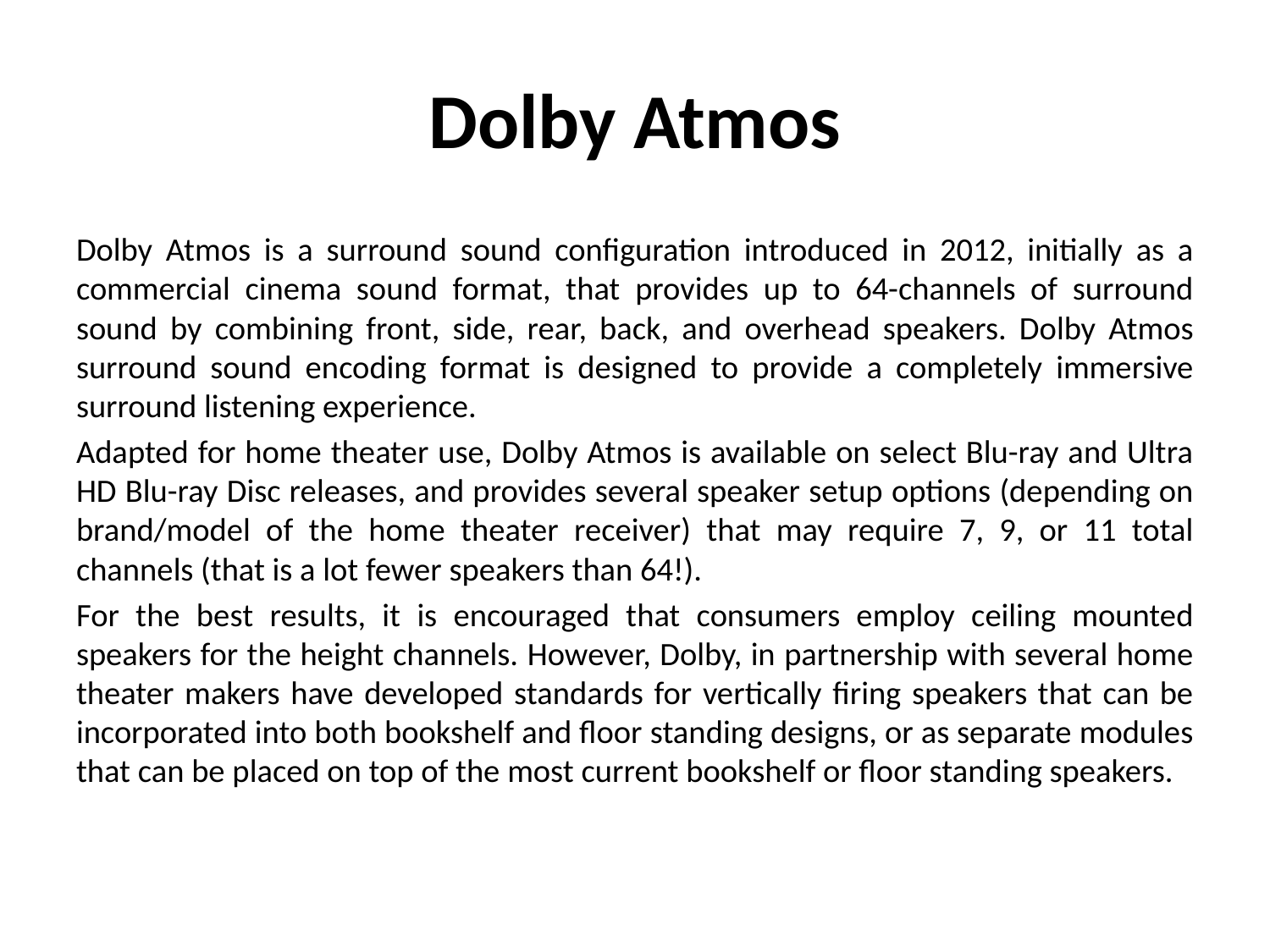

# Dolby Atmos
Dolby Atmos is a surround sound configuration introduced in 2012, initially as a commercial cinema sound format, that provides up to 64-channels of surround sound by combining front, side, rear, back, and overhead speakers. Dolby Atmos surround sound encoding format is designed to provide a completely immersive surround listening experience.
Adapted for home theater use, Dolby Atmos is available on select Blu-ray and Ultra HD Blu-ray Disc releases, and provides several speaker setup options (depending on brand/model of the home theater receiver) that may require 7, 9, or 11 total channels (that is a lot fewer speakers than 64!).
For the best results, it is encouraged that consumers employ ceiling mounted speakers for the height channels. However, Dolby, in partnership with several home theater makers have developed standards for vertically firing speakers that can be incorporated into both bookshelf and floor standing designs, or as separate modules that can be placed on top of the most current bookshelf or floor standing speakers.